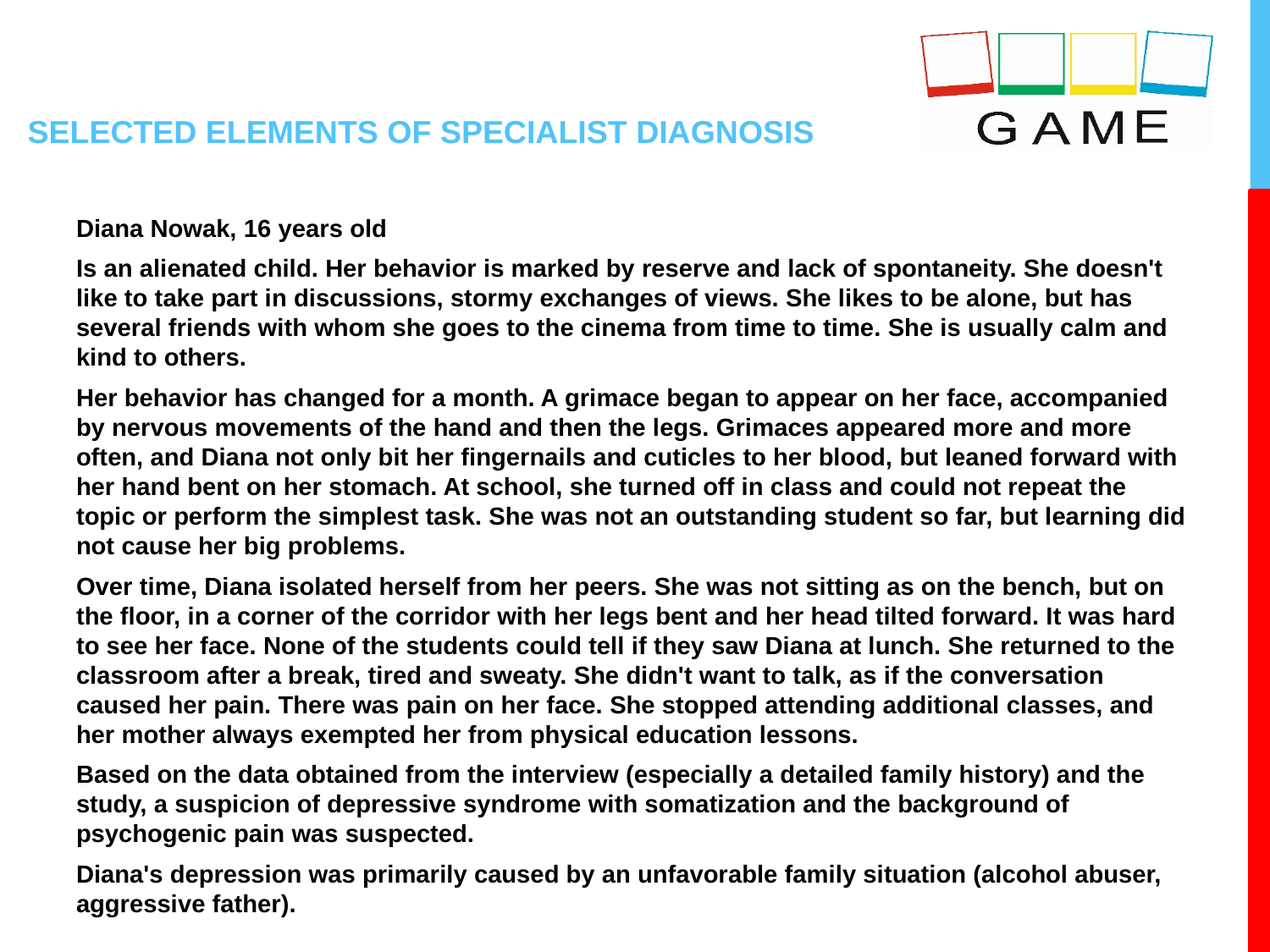

# SELECTED ELEMENTS OF SPECIALIST DIAGNOSIS
Diana Nowak, 16 years old
Is an alienated child. Her behavior is marked by reserve and lack of spontaneity. She doesn't like to take part in discussions, stormy exchanges of views. She likes to be alone, but has several friends with whom she goes to the cinema from time to time. She is usually calm and kind to others.
Her behavior has changed for a month. A grimace began to appear on her face, accompanied by nervous movements of the hand and then the legs. Grimaces appeared more and more often, and Diana not only bit her fingernails and cuticles to her blood, but leaned forward with her hand bent on her stomach. At school, she turned off in class and could not repeat the topic or perform the simplest task. She was not an outstanding student so far, but learning did not cause her big problems.
Over time, Diana isolated herself from her peers. She was not sitting as on the bench, but on the floor, in a corner of the corridor with her legs bent and her head tilted forward. It was hard to see her face. None of the students could tell if they saw Diana at lunch. She returned to the classroom after a break, tired and sweaty. She didn't want to talk, as if the conversation caused her pain. There was pain on her face. She stopped attending additional classes, and her mother always exempted her from physical education lessons.
Based on the data obtained from the interview (especially a detailed family history) and the study, a suspicion of depressive syndrome with somatization and the background of psychogenic pain was suspected.
Diana's depression was primarily caused by an unfavorable family situation (alcohol abuser, aggressive father).